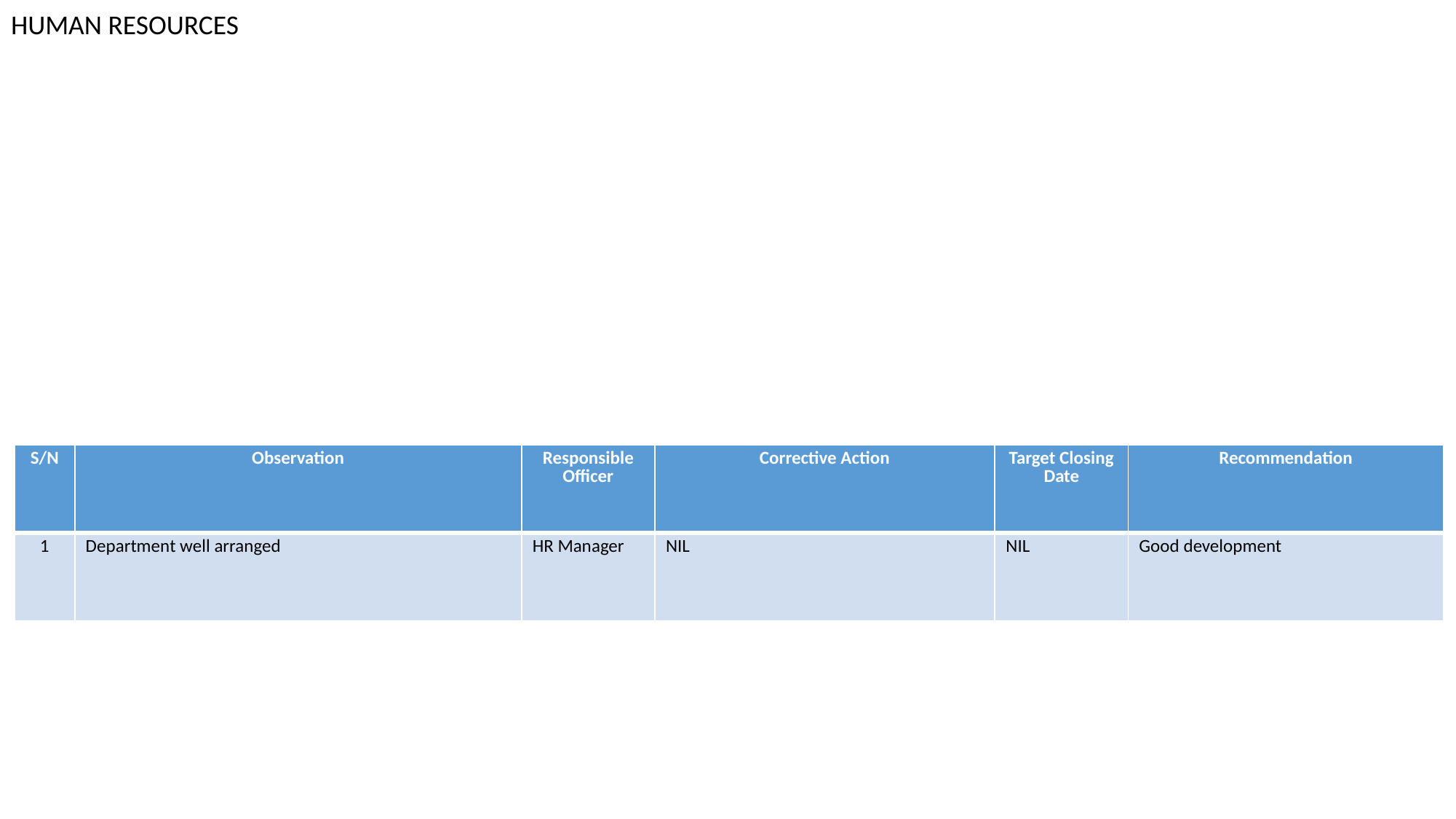

# HUMAN RESOURCES
| S/N | Observation | Responsible Officer | Corrective Action | Target Closing Date | Recommendation |
| --- | --- | --- | --- | --- | --- |
| 1 | Department well arranged | HR Manager | NIL | NIL | Good development |